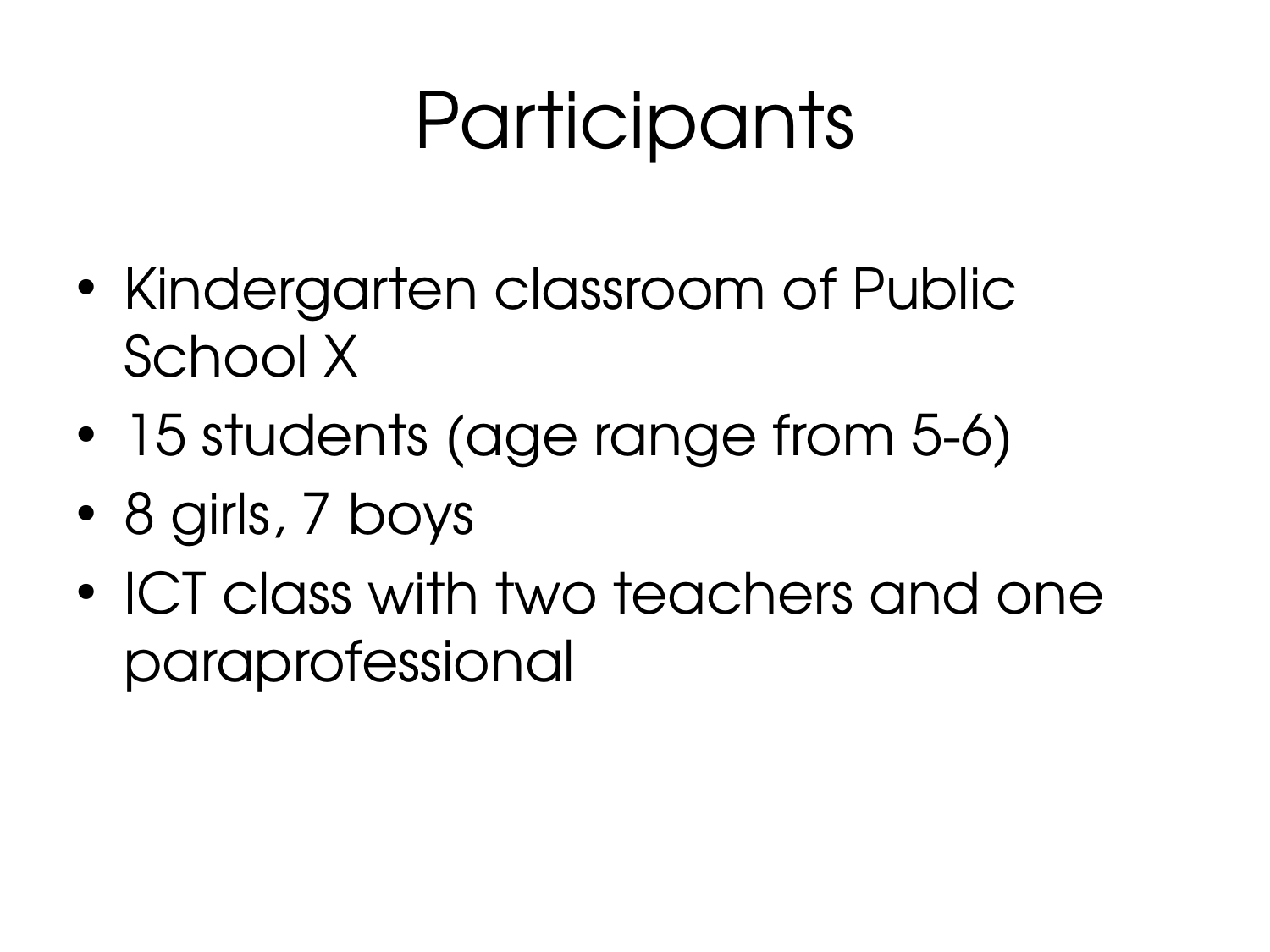

# Participants
Kindergarten classroom of Public School X
15 students (age range from 5-6)
8 girls, 7 boys
ICT class with two teachers and one paraprofessional